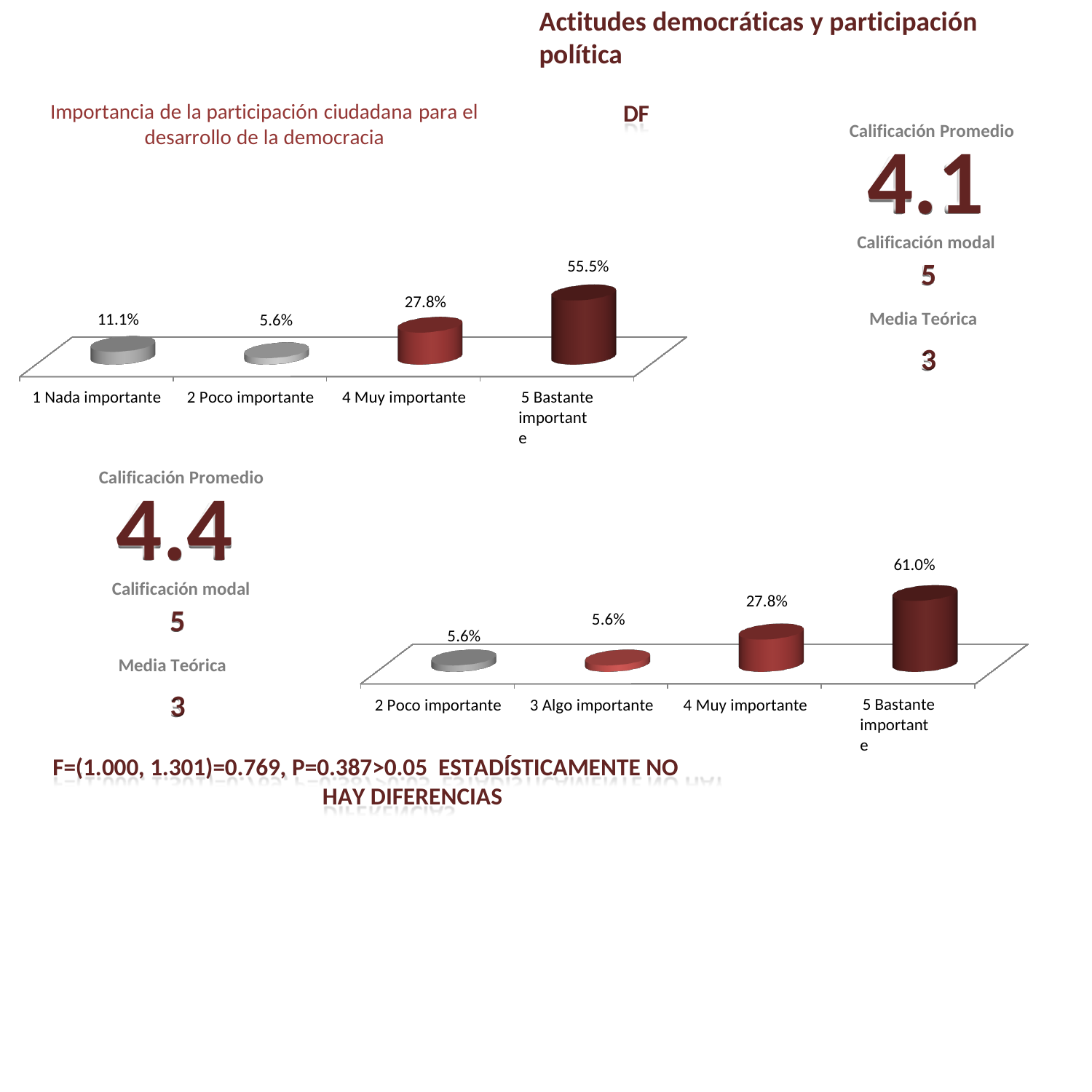

Actitudes democráticas y participación política
DF
Importancia de la participación ciudadana para el
desarrollo de la democracia

Calificación Promedio
4.1
Calificación modal
5

Media Teórica

3

55.5%
27.8%
11.1%
5.6%

5 Bastante importante
1 Nada importante
2 Poco importante
4 Muy importante

Calificación Promedio
4.4
Calificación modal

61.0%
27.8%

5

Media Teórica
5.6%
5.6%

3
5 Bastante importante
2 Poco importante
3 Algo importante
4 Muy importante
F=(1.000, 1.301)=0.769, P=0.387>0.05  ESTADÍSTICAMENTE NO HAY DIFERENCIAS